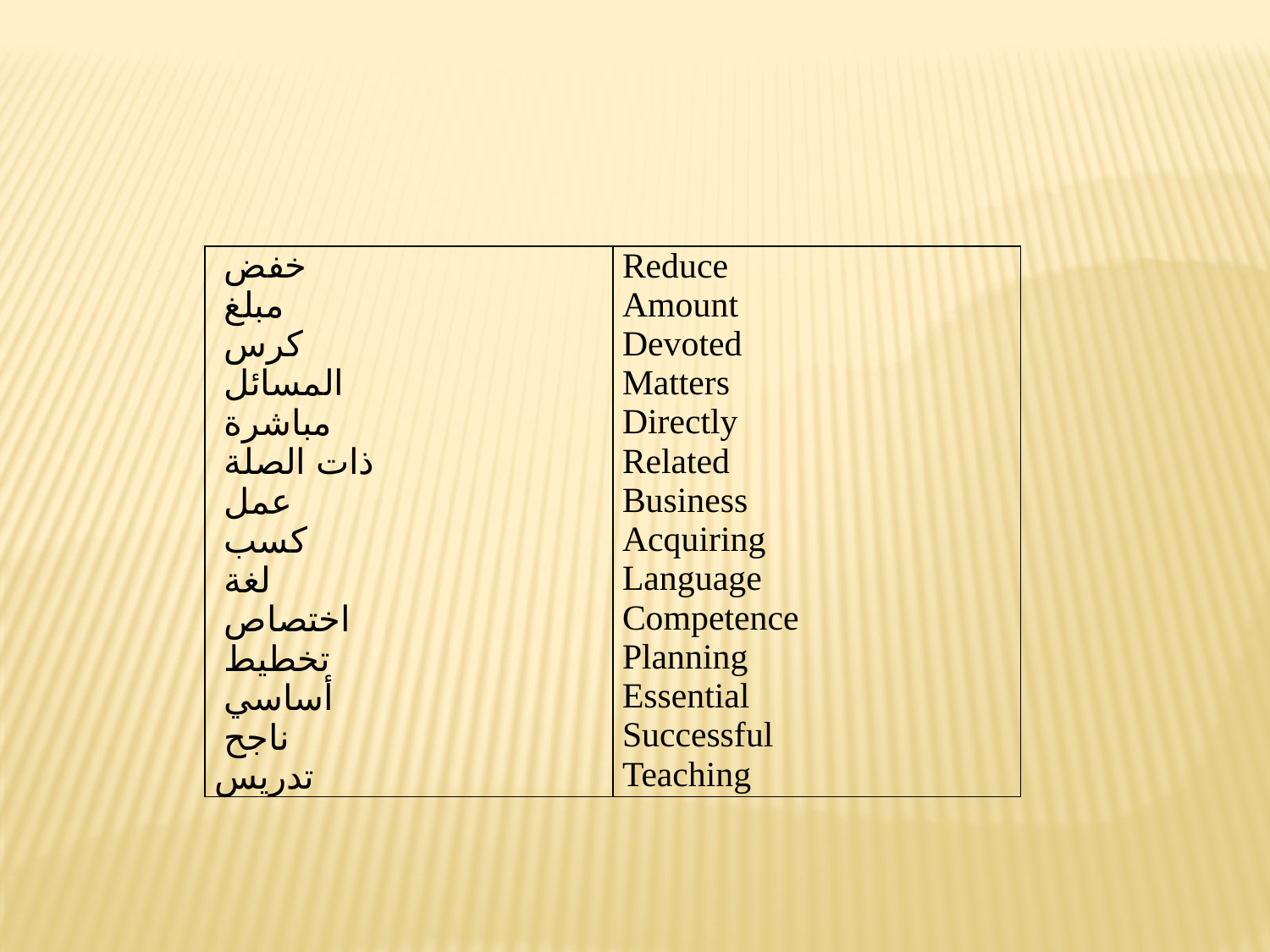

| خفض مبلغ كرس المسائل مباشرة ذات الصلة عمل كسب لغة اختصاص تخطيط أساسي ناجح تدريس | Reduce Amount Devoted Matters Directly Related Business Acquiring Language Competence Planning Essential Successful Teaching |
| --- | --- |